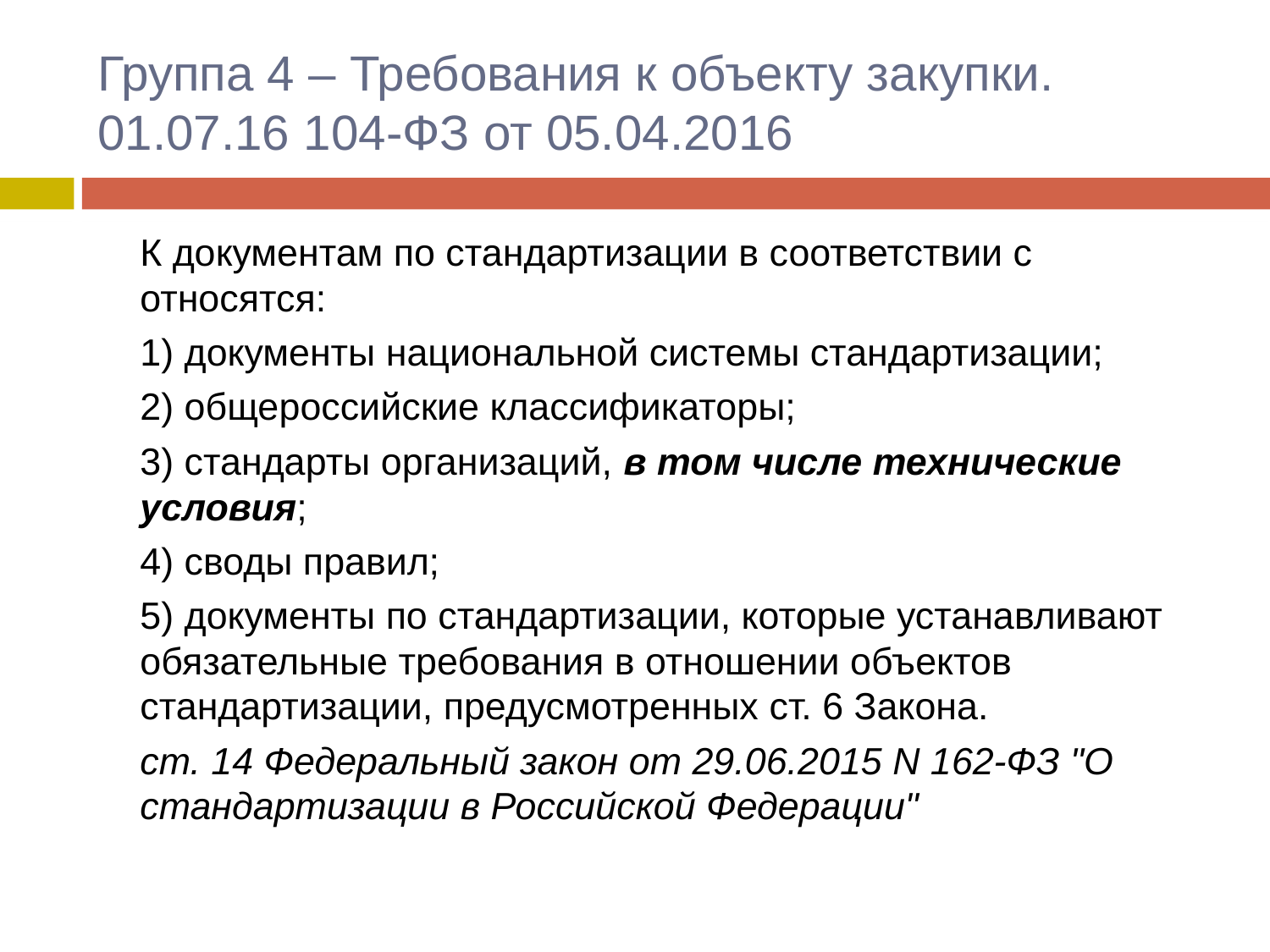

# Группа 4 – Требования к объекту закупки. 01.07.16 104-ФЗ от 05.04.2016
	К документам по стандартизации в соответствии с относятся:
	1) документы национальной системы стандартизации;
	2) общероссийские классификаторы;
	3) стандарты организаций, в том числе технические условия;
	4) своды правил;
	5) документы по стандартизации, которые устанавливают обязательные требования в отношении объектов стандартизации, предусмотренных ст. 6 Закона.
	ст. 14 Федеральный закон от 29.06.2015 N 162-ФЗ "О стандартизации в Российской Федерации"